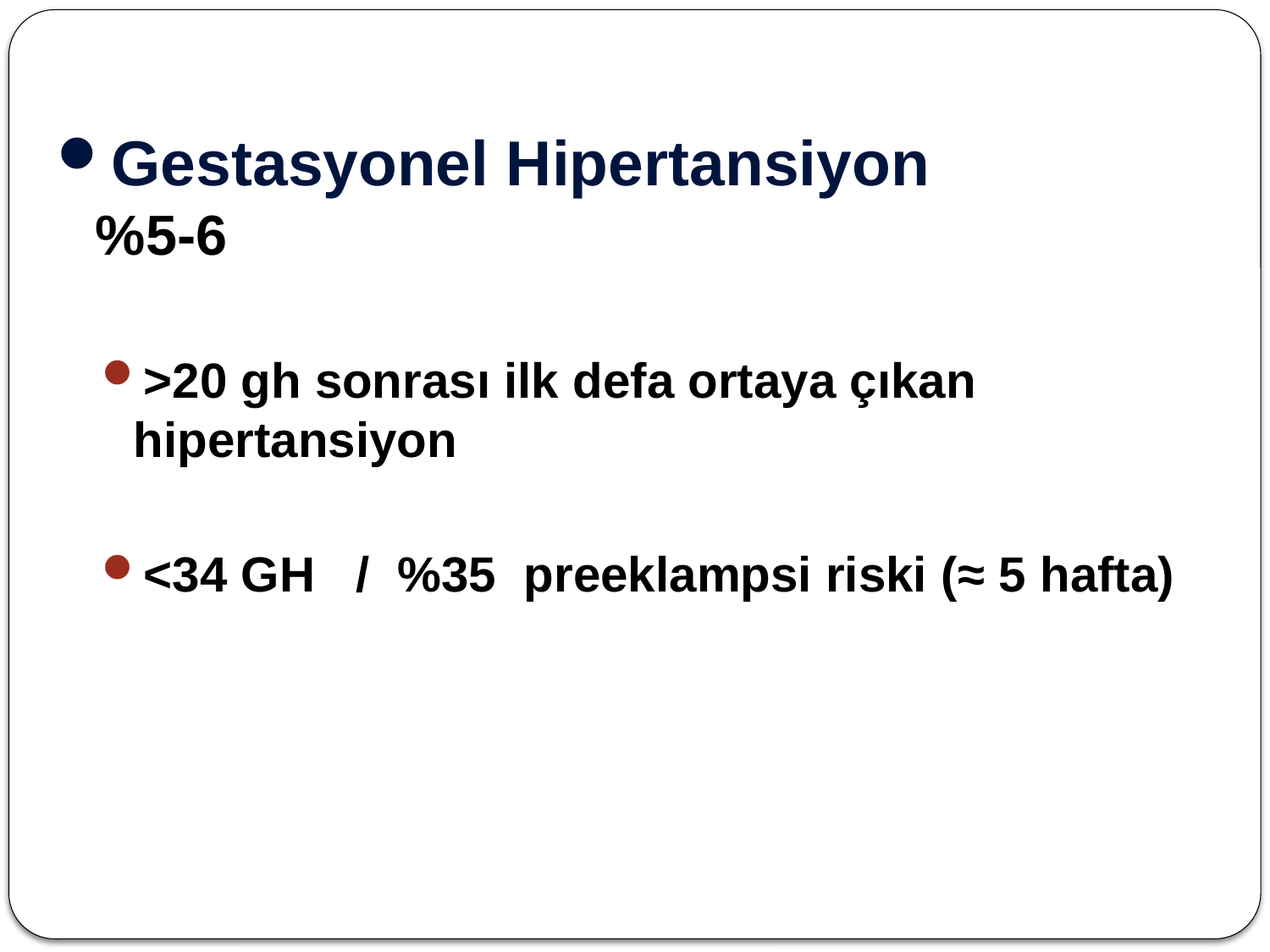

Gestasyonel Hipertansiyon		%5-6

>20 gh sonrası ilk defa ortaya çıkan hipertansiyon

<34 GH   /  %35  preeklampsi riski (≈ 5 hafta)